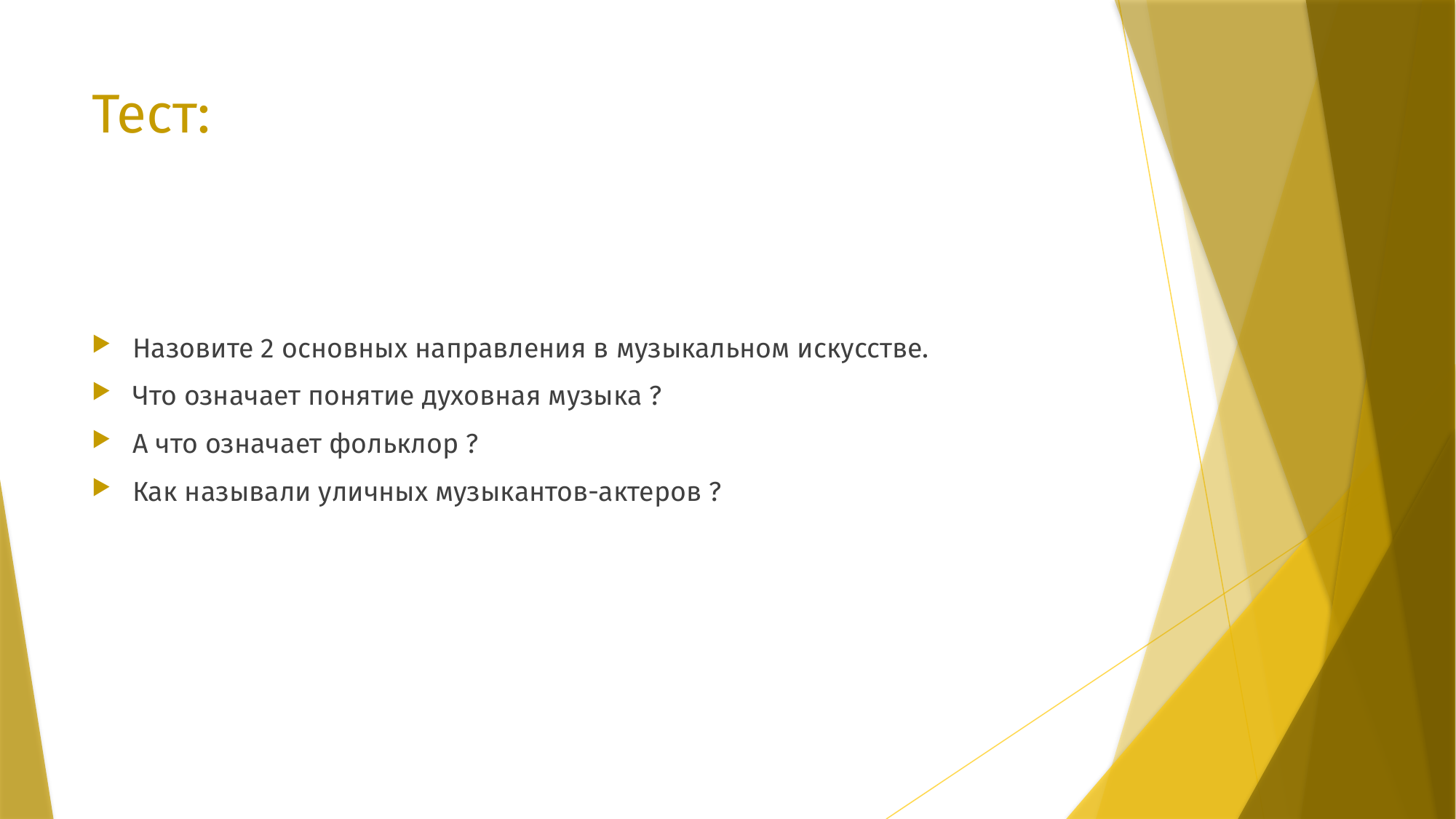

# Тест:
Назовите 2 основных направления в музыкальном искусстве.
Что означает понятие духовная музыка ?
А что означает фольклор ?
Как называли уличных музыкантов-актеров ?